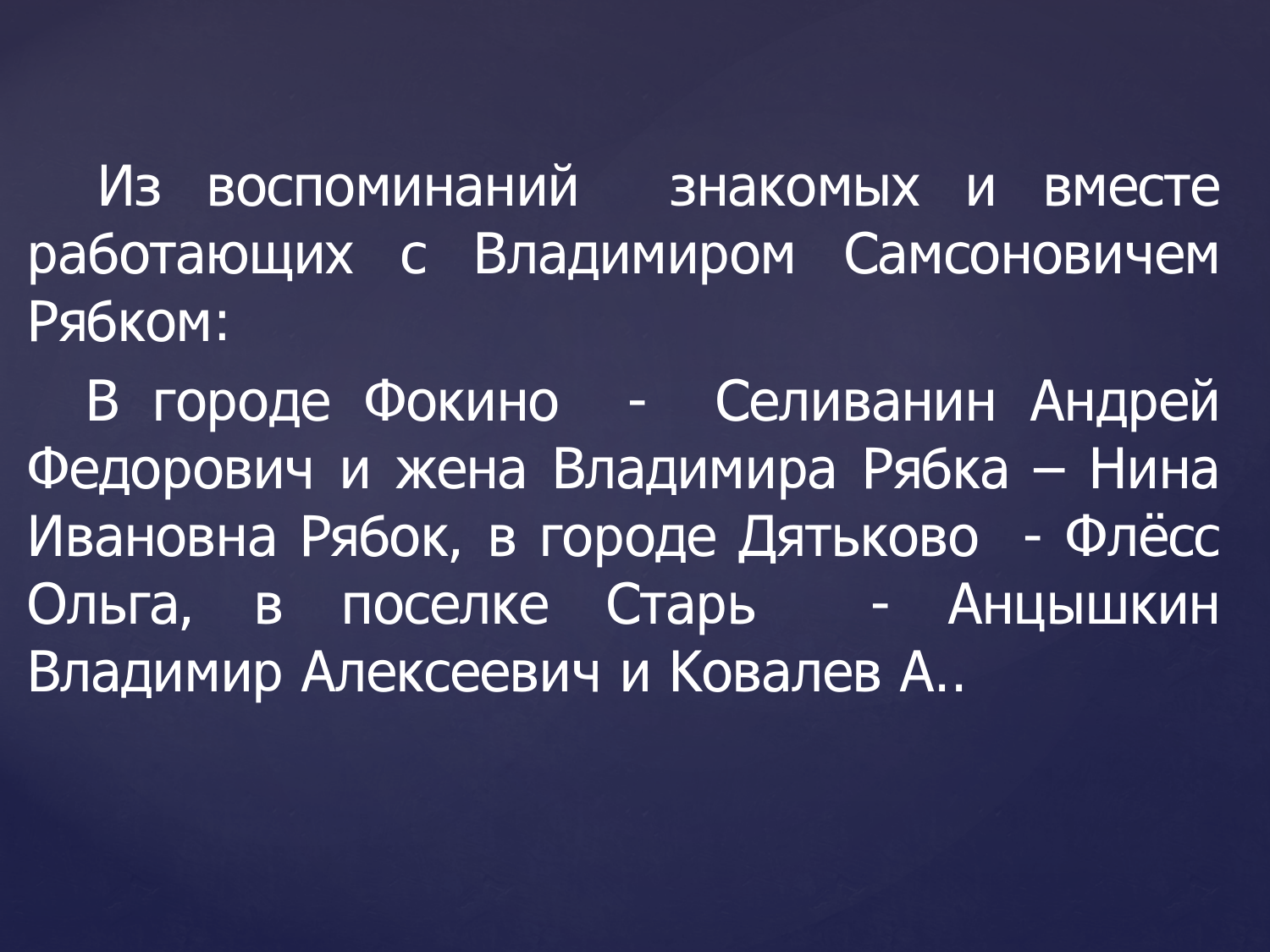

Из воспоминаний  знакомых и вместе работающих с Владимиром Самсоновичем Рябком:
 В городе Фокино  -  Селиванин Андрей Федорович и жена Владимира Рябка – Нина Ивановна Рябок, в городе Дятьково  - Флёсс Ольга, в поселке Старь  - Анцышкин Владимир Алексеевич и Ковалев А..

#